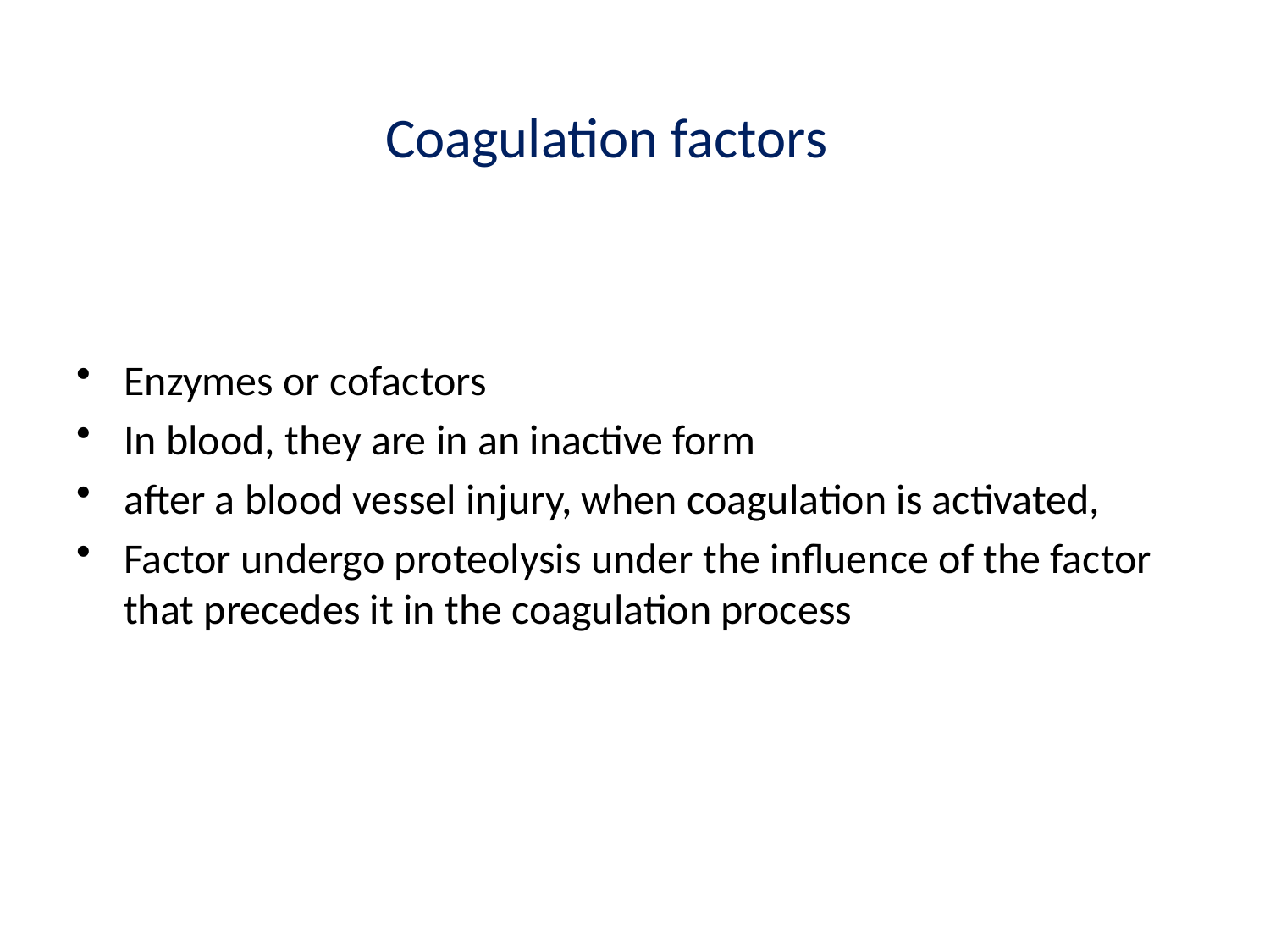

# Coagulation factors

Enzymes or cofactors
In blood, they are in an inactive form
after a blood vessel injury, when coagulation is activated,
Factor undergo proteolysis under the influence of the factor that precedes it in the coagulation process